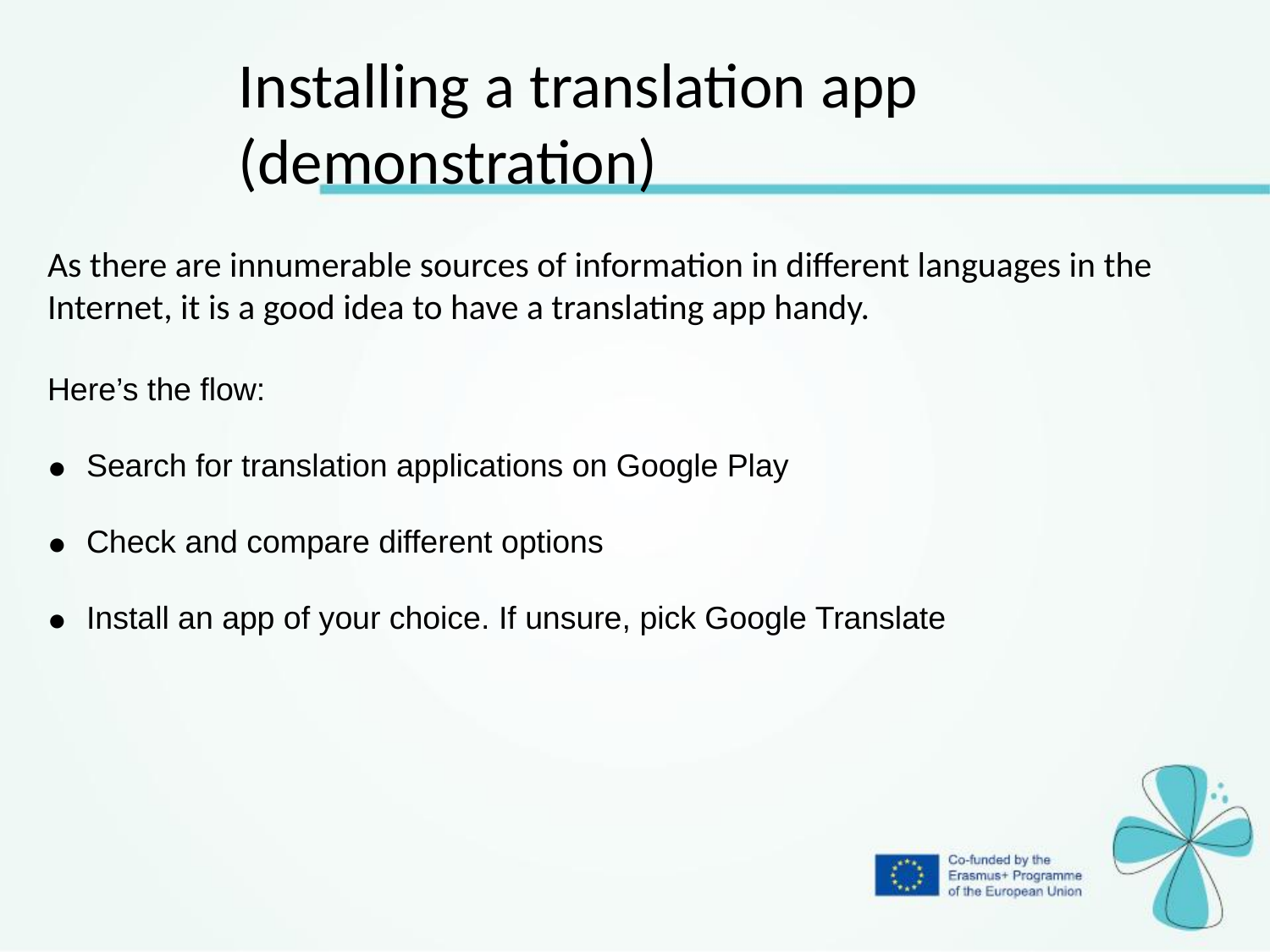

Installing a translation app
(demonstration)
As there are innumerable sources of information in different languages in the Internet, it is a good idea to have a translating app handy.

Here’s the flow:

 Search for translation applications on Google Play
 Check and compare different options
 Install an app of your choice. If unsure, pick Google Translate